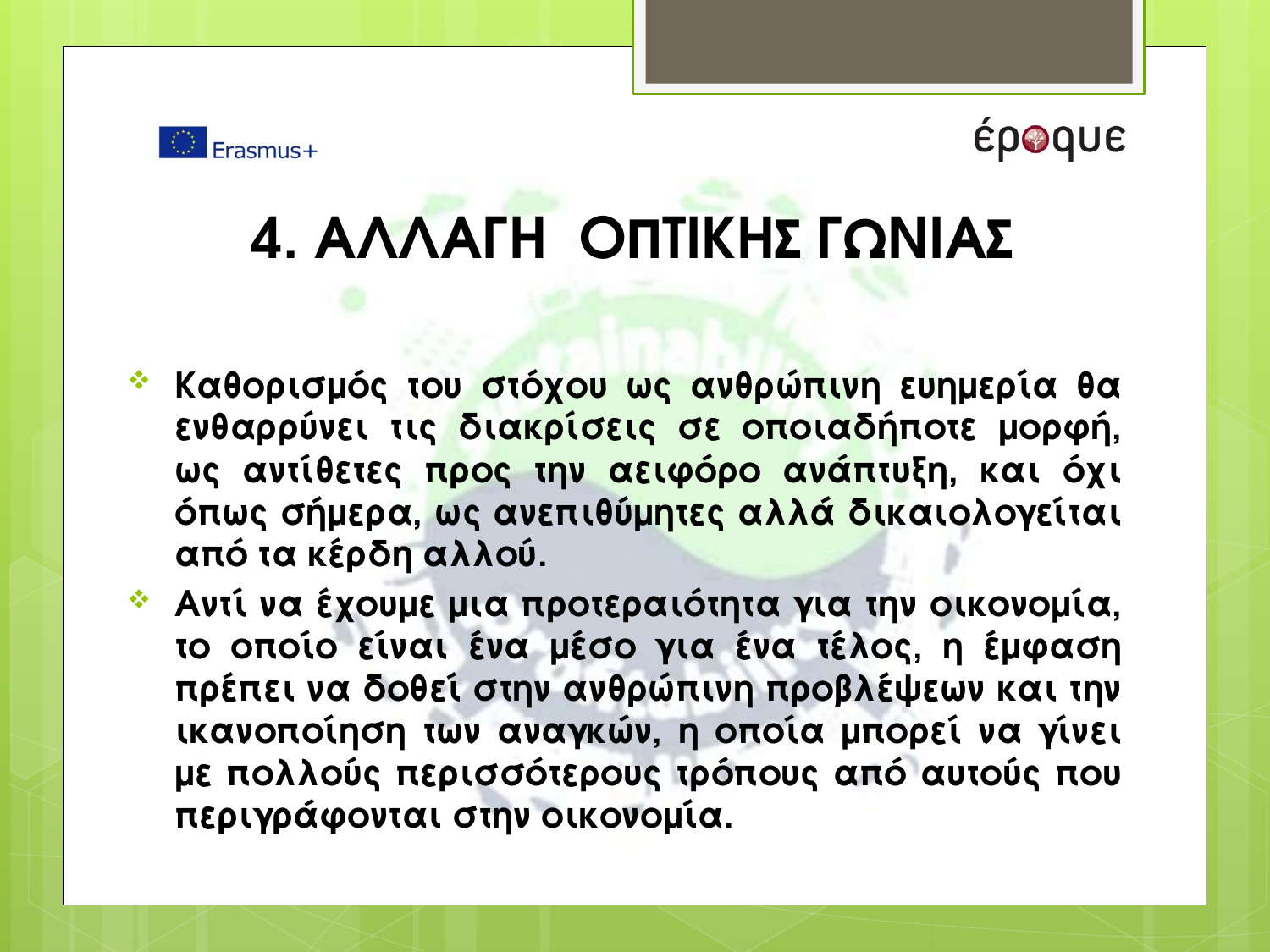

# 4. ΑΛΛΑΓΗ  ΟΠΤΙΚΗΣ ΓΩΝΙΑΣ
Καθορισμός του στόχου ως ανθρώπινη ευημερία θα ενθαρρύνει τις διακρίσεις σε οποιαδήποτε μορφή, ως αντίθετες προς την αειφόρο ανάπτυξη, και όχι όπως σήμερα, ως ανεπιθύμητες αλλά δικαιολογείται από τα κέρδη αλλού.
Αντί να έχουμε μια προτεραιότητα για την οικονομία, το οποίο είναι ένα μέσο για ένα τέλος, η έμφαση πρέπει να δοθεί στην ανθρώπινη προβλέψεων και την ικανοποίηση των αναγκών, η οποία μπορεί να γίνει με πολλούς περισσότερους τρόπους από αυτούς που περιγράφονται στην οικονομία.